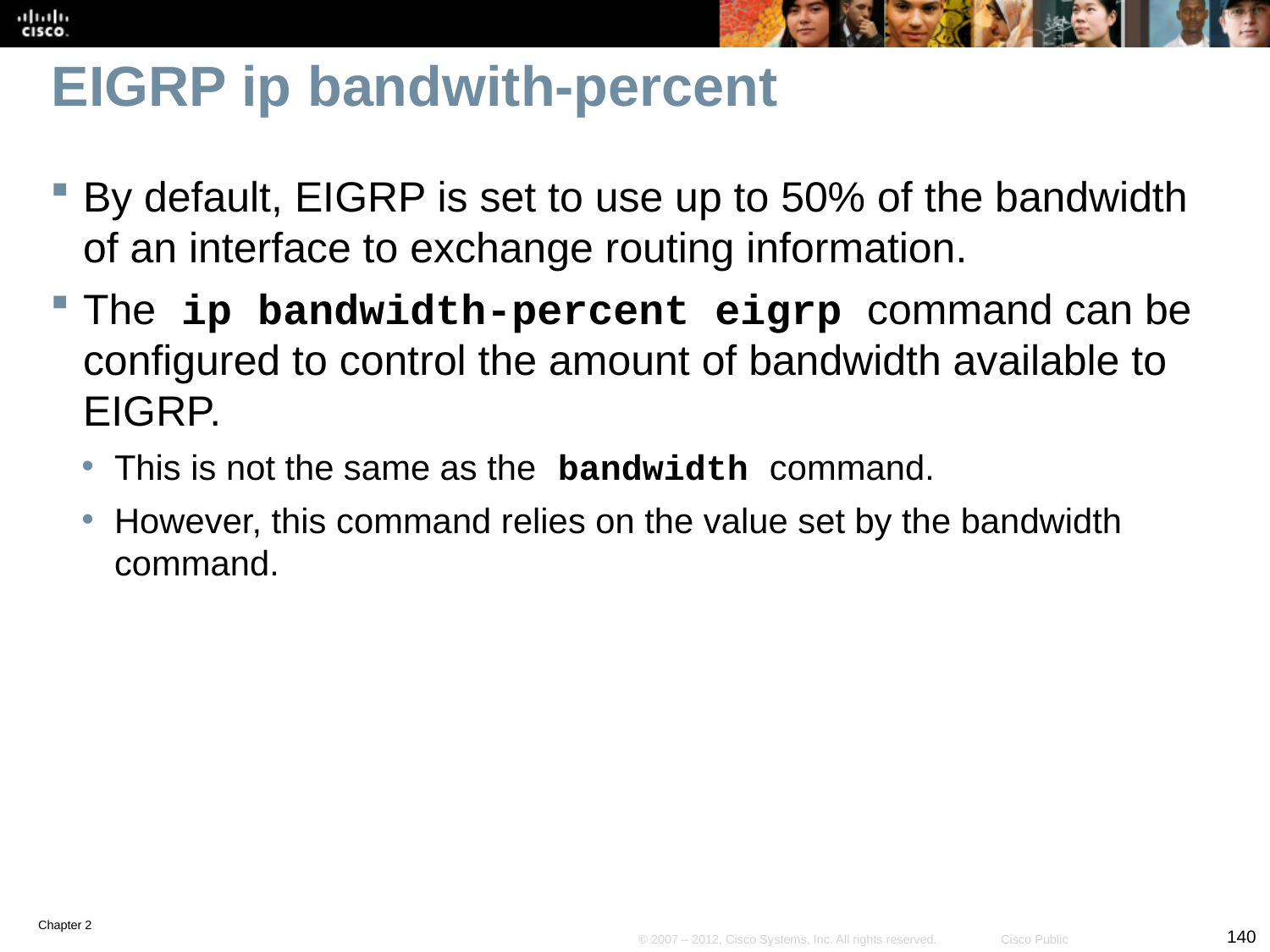

# EIGRP ip bandwith-percent
By default, EIGRP is set to use up to 50% of the bandwidth of an interface to exchange routing information.
The ip bandwidth-percent eigrp command can be configured to control the amount of bandwidth available to EIGRP.
This is not the same as the bandwidth command.
However, this command relies on the value set by the bandwidth command.